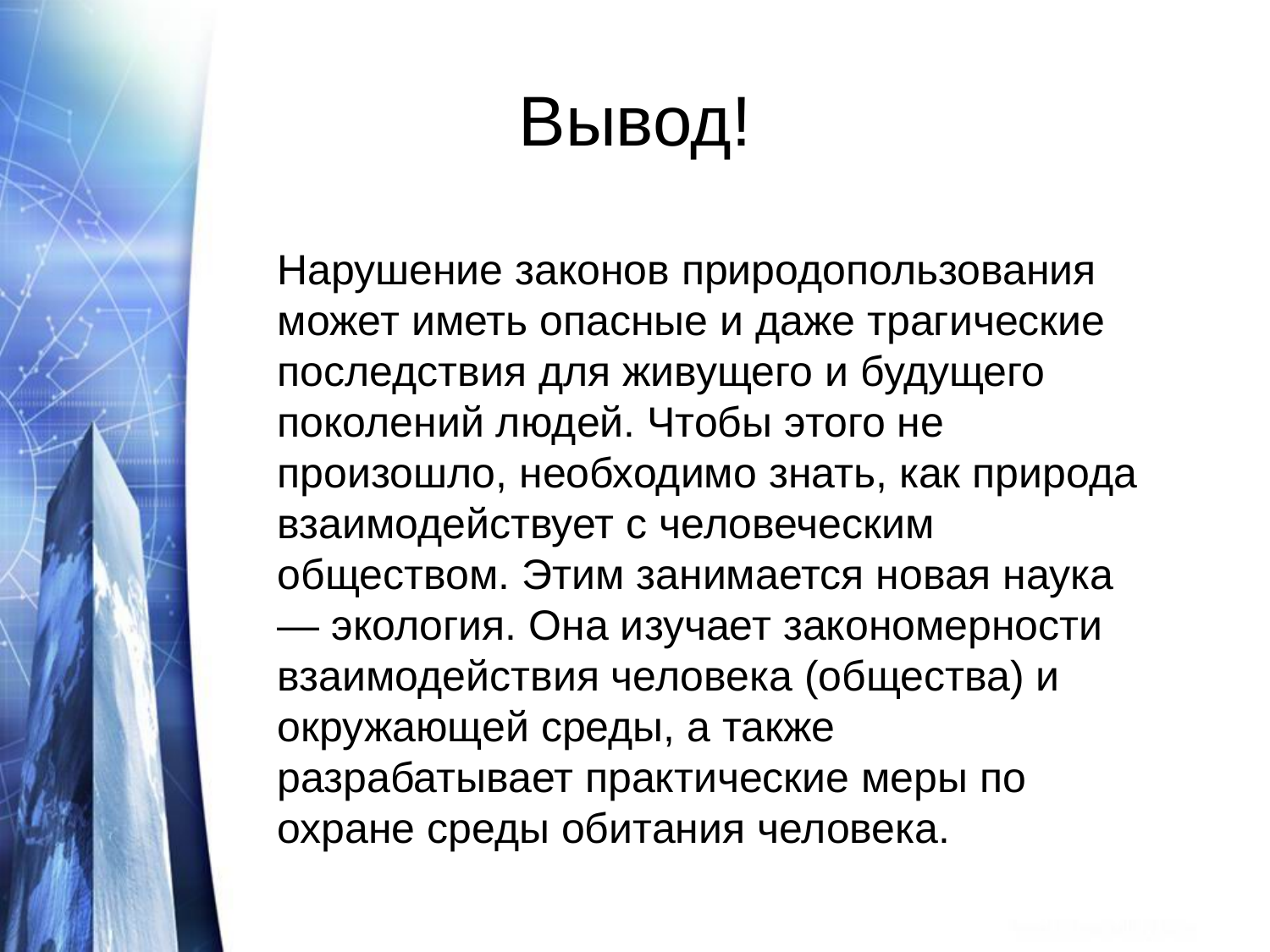

# Вывод!
Нарушение законов природопользования может иметь опасные и даже трагические последствия для живущего и будущего поколений людей. Чтобы этого не произошло, необходимо знать, как природа взаимодействует с человеческим обществом. Этим занимается новая наука — экология. Она изучает закономерности взаимодействия человека (общества) и окружающей среды, а также разрабатывает практические меры по охране среды обитания человека.